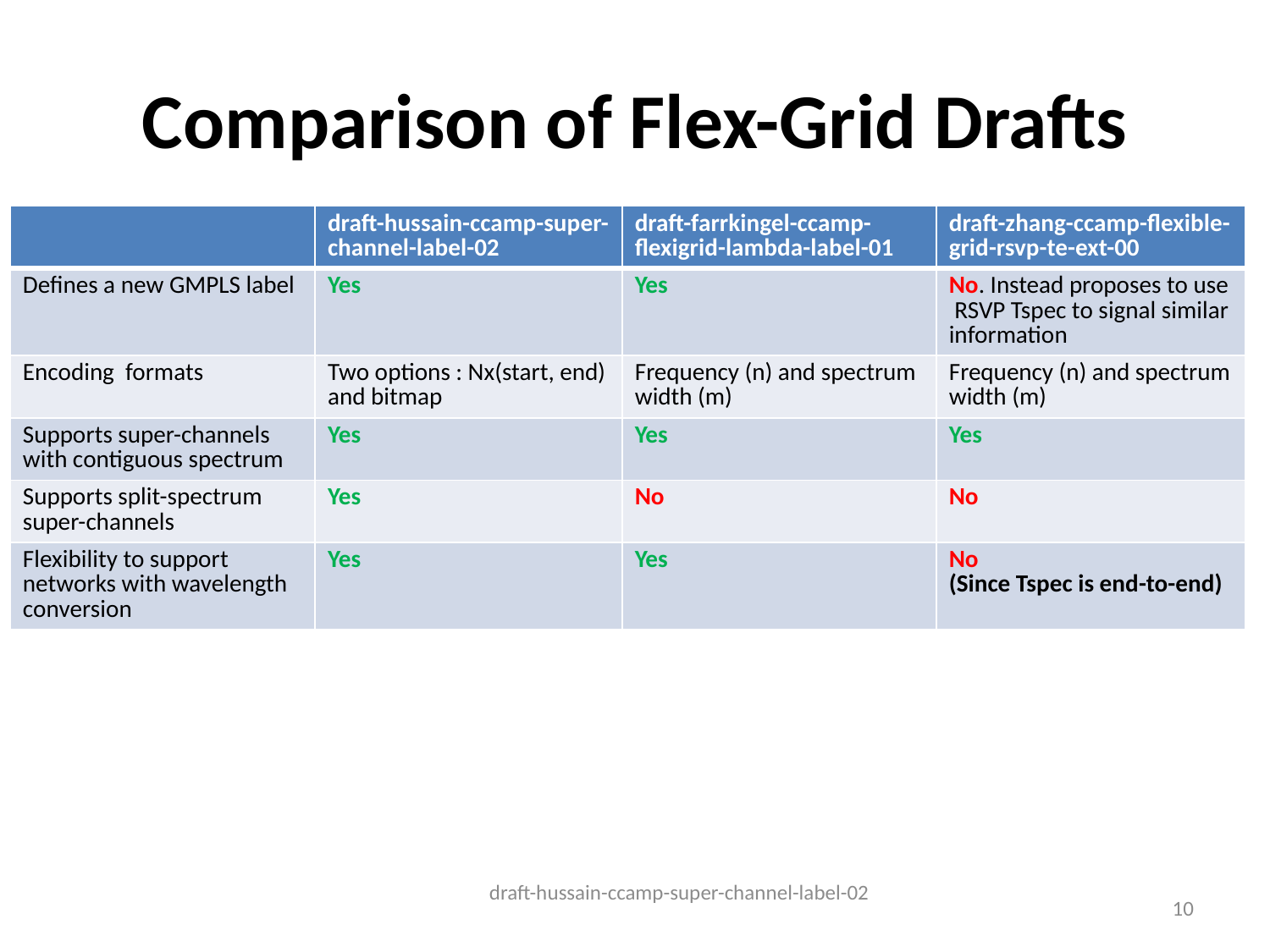

# Comparison of Flex-Grid Drafts
|  | draft-hussain-ccamp-super-channel-label-02 | draft-farrkingel-ccamp-flexigrid-lambda-label-01 | draft-zhang-ccamp-flexible-grid-rsvp-te-ext-00 |
| --- | --- | --- | --- |
| Defines a new GMPLS label | Yes | Yes | No. Instead proposes to use RSVP Tspec to signal similar information |
| Encoding formats | Two options : Nx(start, end) and bitmap | Frequency (n) and spectrum width (m) | Frequency (n) and spectrum width (m) |
| Supports super-channels with contiguous spectrum | Yes | Yes | Yes |
| Supports split-spectrum super-channels | Yes | No | No |
| Flexibility to support networks with wavelength conversion | Yes | Yes | No (Since Tspec is end-to-end) |
10
draft-hussain-ccamp-super-channel-label-02